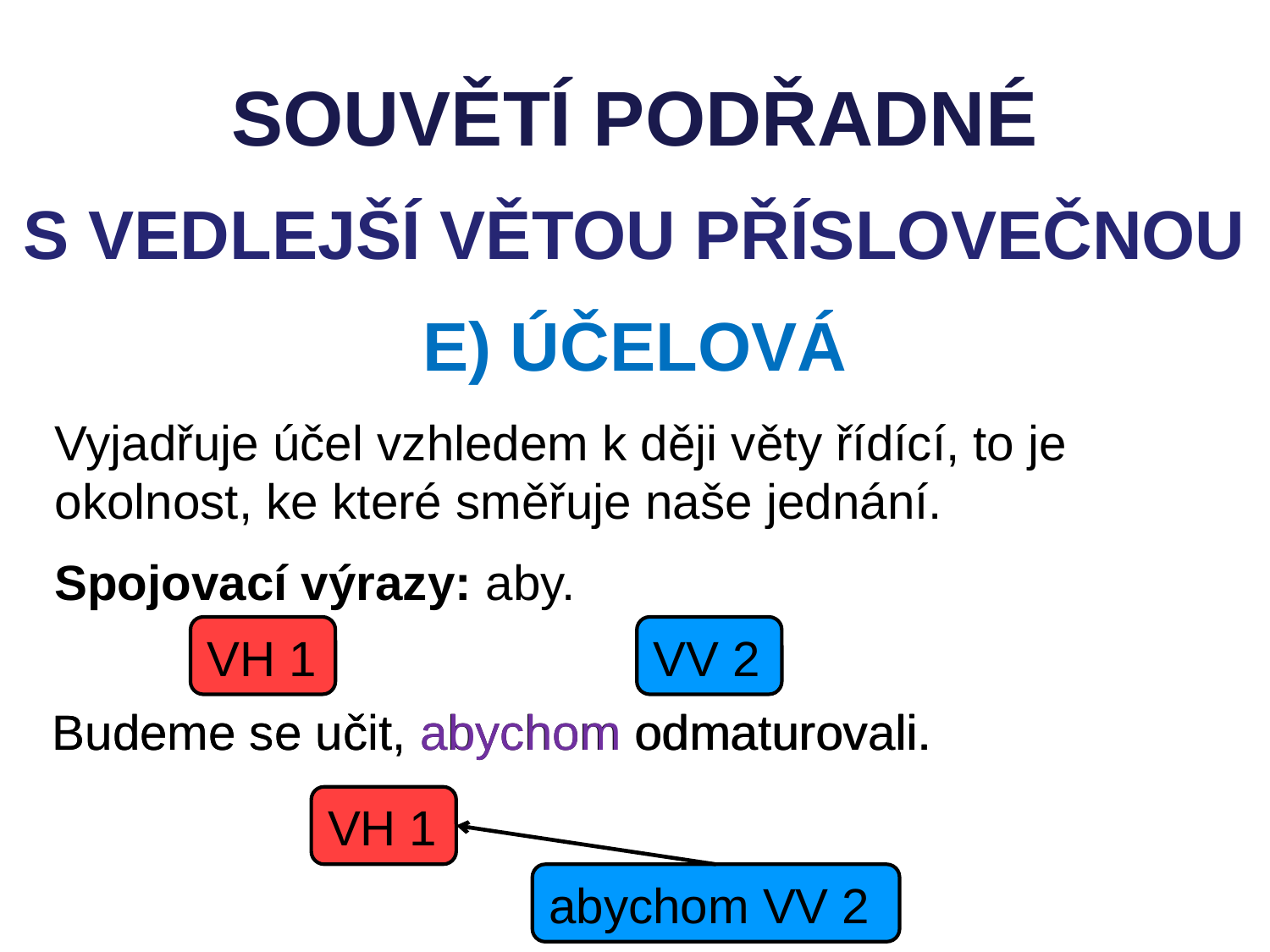

SOUVĚTÍ PODŘADNÉ
S VEDLEJŠÍ VĚTOU PŘÍSLOVEČNOU
E) ÚČELOVÁ
Vyjadřuje účel vzhledem k ději věty řídící, to je okolnost, ke které směřuje naše jednání.
Spojovací výrazy: aby.
VH 1
VV 2
Budeme se učit, abychom odmaturovali.
Budeme se učit, abychom odmaturovali.
VH 1
abychom VV 2